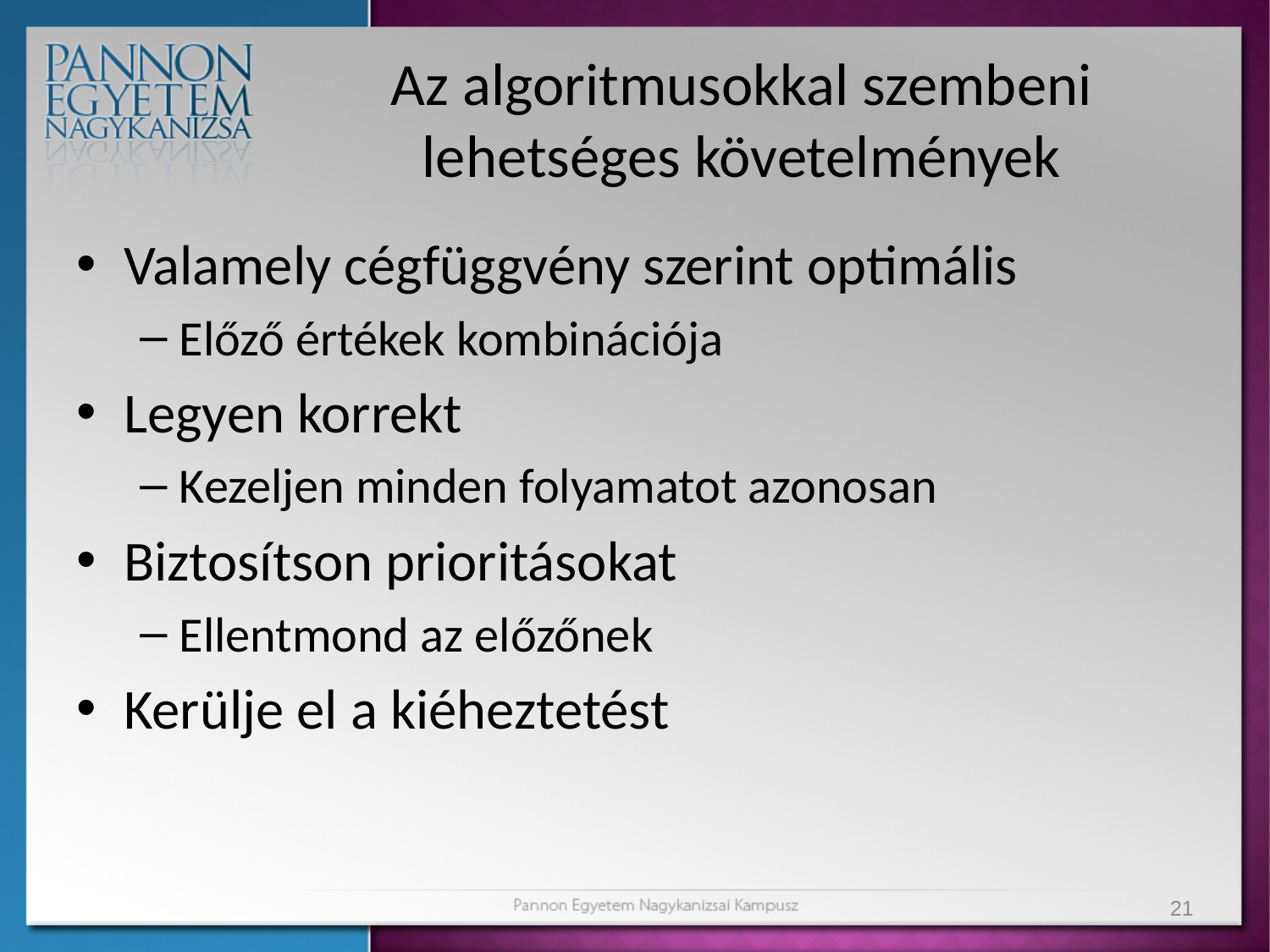

# Az algoritmusokkal szembeni lehetséges követelmények
Valamely cégfüggvény szerint optimális
Előző értékek kombinációja
Legyen korrekt
Kezeljen minden folyamatot azonosan
Biztosítson prioritásokat
Ellentmond az előzőnek
Kerülje el a kiéheztetést
21